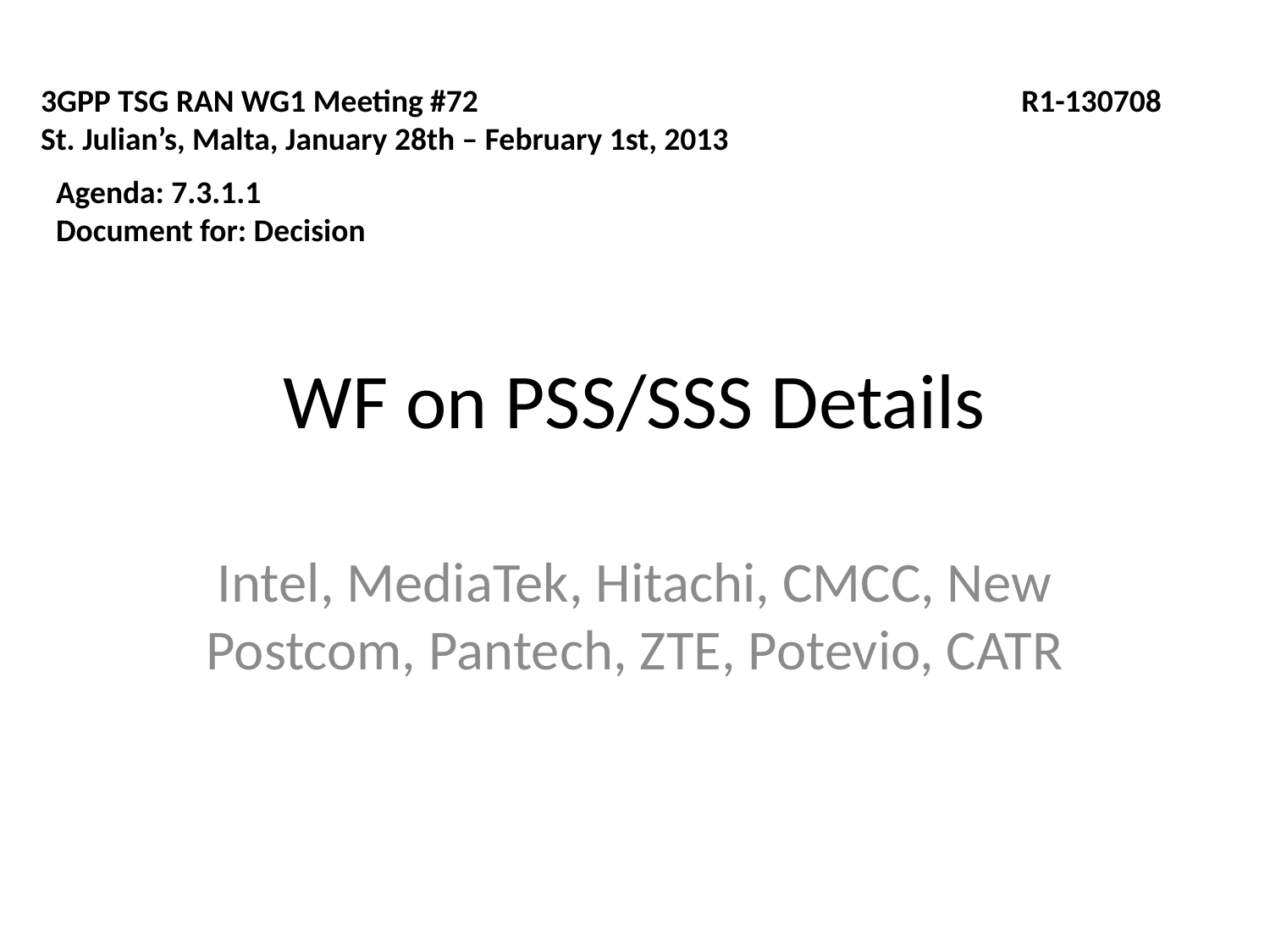

3GPP TSG RAN WG1 Meeting #72
St. Julian’s, Malta, January 28th – February 1st, 2013
R1-130708
Agenda: 7.3.1.1
Document for: Decision
# WF on PSS/SSS Details
Intel, MediaTek, Hitachi, CMCC, New Postcom, Pantech, ZTE, Potevio, CATR